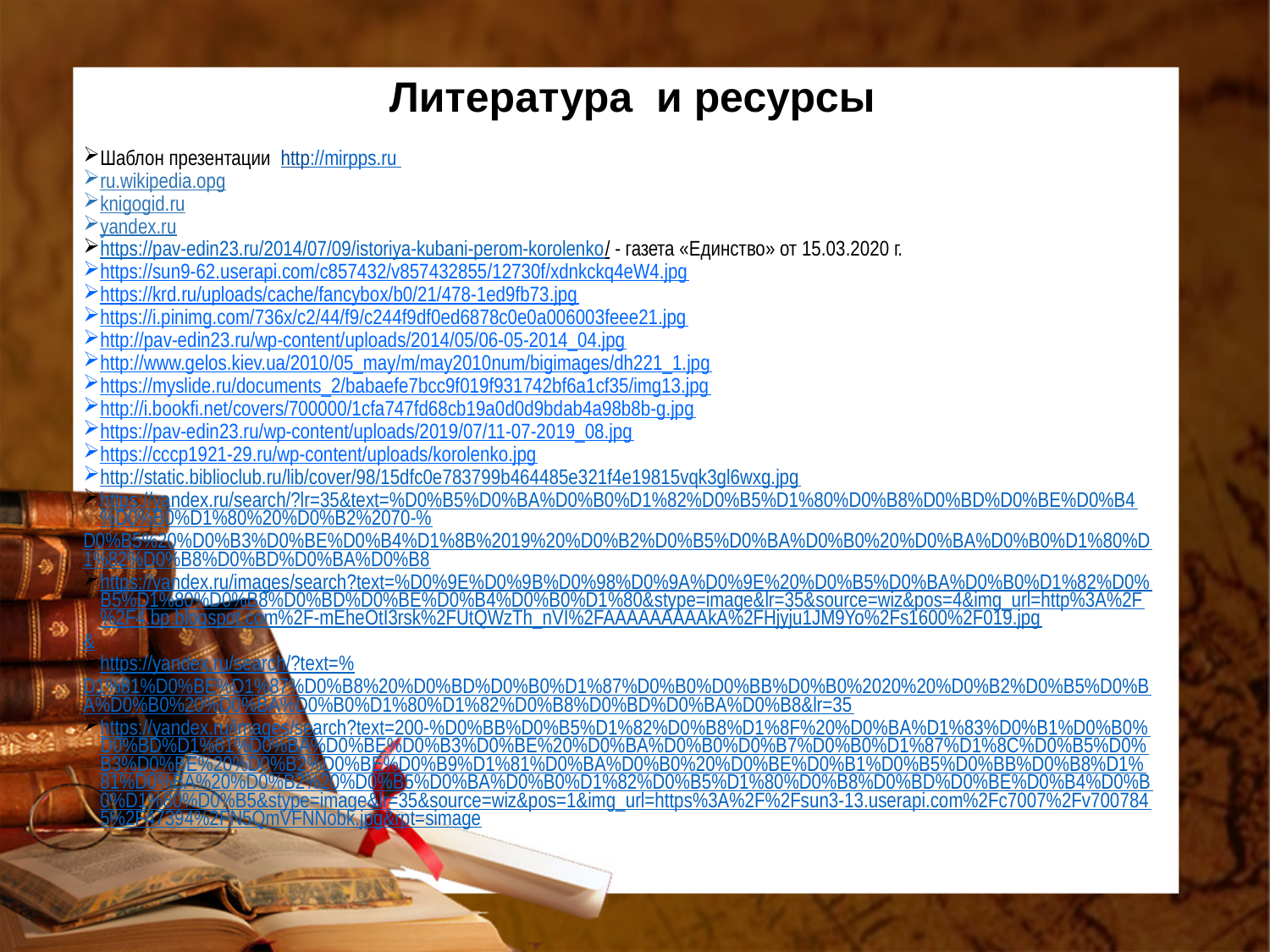

# Литература  и ресурсы
Шаблон презентации  http://mirpps.ru
ru.wikipedia.opg
knigogid.ru
yandex.ru
https://pav-edin23.ru/2014/07/09/istoriya-kubani-perom-korolenko/ - газета «Единство» от 15.03.2020 г.
https://sun9-62.userapi.com/c857432/v857432855/12730f/xdnkckq4eW4.jpg
https://krd.ru/uploads/cache/fancybox/b0/21/478-1ed9fb73.jpg
https://i.pinimg.com/736x/c2/44/f9/c244f9df0ed6878c0e0a006003feee21.jpg
http://pav-edin23.ru/wp-content/uploads/2014/05/06-05-2014_04.jpg
http://www.gelos.kiev.ua/2010/05_may/m/may2010num/bigimages/dh221_1.jpg
https://myslide.ru/documents_2/babaefe7bcc9f019f931742bf6a1cf35/img13.jpg
http://i.bookfi.net/covers/700000/1cfa747fd68cb19a0d0d9bdab4a98b8b-g.jpg
https://pav-edin23.ru/wp-content/uploads/2019/07/11-07-2019_08.jpg
https://cccp1921-29.ru/wp-content/uploads/korolenko.jpg
http://static.biblioclub.ru/lib/cover/98/15dfc0e783799b464485e321f4e19815vqk3gl6wxg.jpg
https://yandex.ru/search/?lr=35&text=%D0%B5%D0%BA%D0%B0%D1%82%D0%B5%D1%80%D0%B8%D0%BD%D0%BE%D0%B4%D0%B0%D1%80%20%D0%B2%2070-%D0%B5%20%D0%B3%D0%BE%D0%B4%D1%8B%2019%20%D0%B2%D0%B5%D0%BA%D0%B0%20%D0%BA%D0%B0%D1%80%D1%82%D0%B8%D0%BD%D0%BA%D0%B8
https://yandex.ru/images/search?text=%D0%9E%D0%9B%D0%98%D0%9A%D0%9E%20%D0%B5%D0%BA%D0%B0%D1%82%D0%B5%D1%80%D0%B8%D0%BD%D0%BE%D0%B4%D0%B0%D1%80&stype=image&lr=35&source=wiz&pos=4&img_url=http%3A%2F%2F4.bp.blogspot.com%2F-mEheOtI3rsk%2FUtQWzTh_nVI%2FAAAAAAAAAkA%2FHjyju1JM9Yo%2Fs1600%2F019.jpg&
https://yandex.ru/search/?text=%D1%81%D0%BE%D1%87%D0%B8%20%D0%BD%D0%B0%D1%87%D0%B0%D0%BB%D0%B0%2020%20%D0%B2%D0%B5%D0%BA%D0%B0%20%D0%BA%D0%B0%D1%80%D1%82%D0%B8%D0%BD%D0%BA%D0%B8&lr=35
https://yandex.ru/images/search?text=200-%D0%BB%D0%B5%D1%82%D0%B8%D1%8F%20%D0%BA%D1%83%D0%B1%D0%B0%D0%BD%D1%81%D0%BA%D0%BE%D0%B3%D0%BE%20%D0%BA%D0%B0%D0%B7%D0%B0%D1%87%D1%8C%D0%B5%D0%B3%D0%BE%20%D0%B2%D0%BE%D0%B9%D1%81%D0%BA%D0%B0%20%D0%BE%D0%B1%D0%B5%D0%BB%D0%B8%D1%81%D0%BA%20%D0%B2%20%D0%B5%D0%BA%D0%B0%D1%82%D0%B5%D1%80%D0%B8%D0%BD%D0%BE%D0%B4%D0%B0%D1%80%D0%B5&stype=image&lr=35&source=wiz&pos=1&img_url=https%3A%2F%2Fsun3-13.userapi.com%2Fc7007%2Fv7007845%2F47394%2FN5QmVFNNobk.jpg&rpt=simage